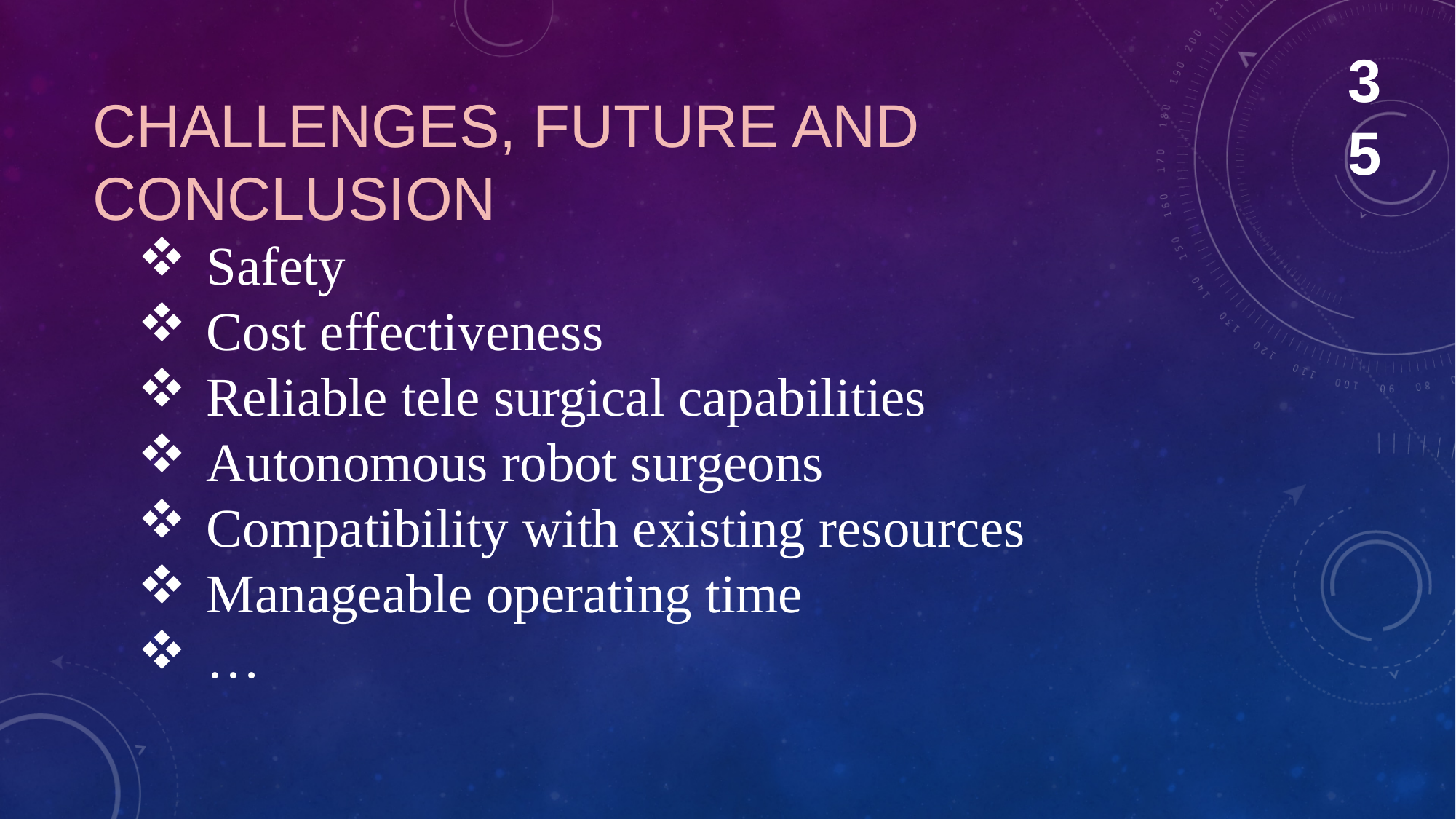

35
# Challenges, future and conclusion
Safety
Cost effectiveness
Reliable tele surgical capabilities
Autonomous robot surgeons
Compatibility with existing resources
Manageable operating time
…